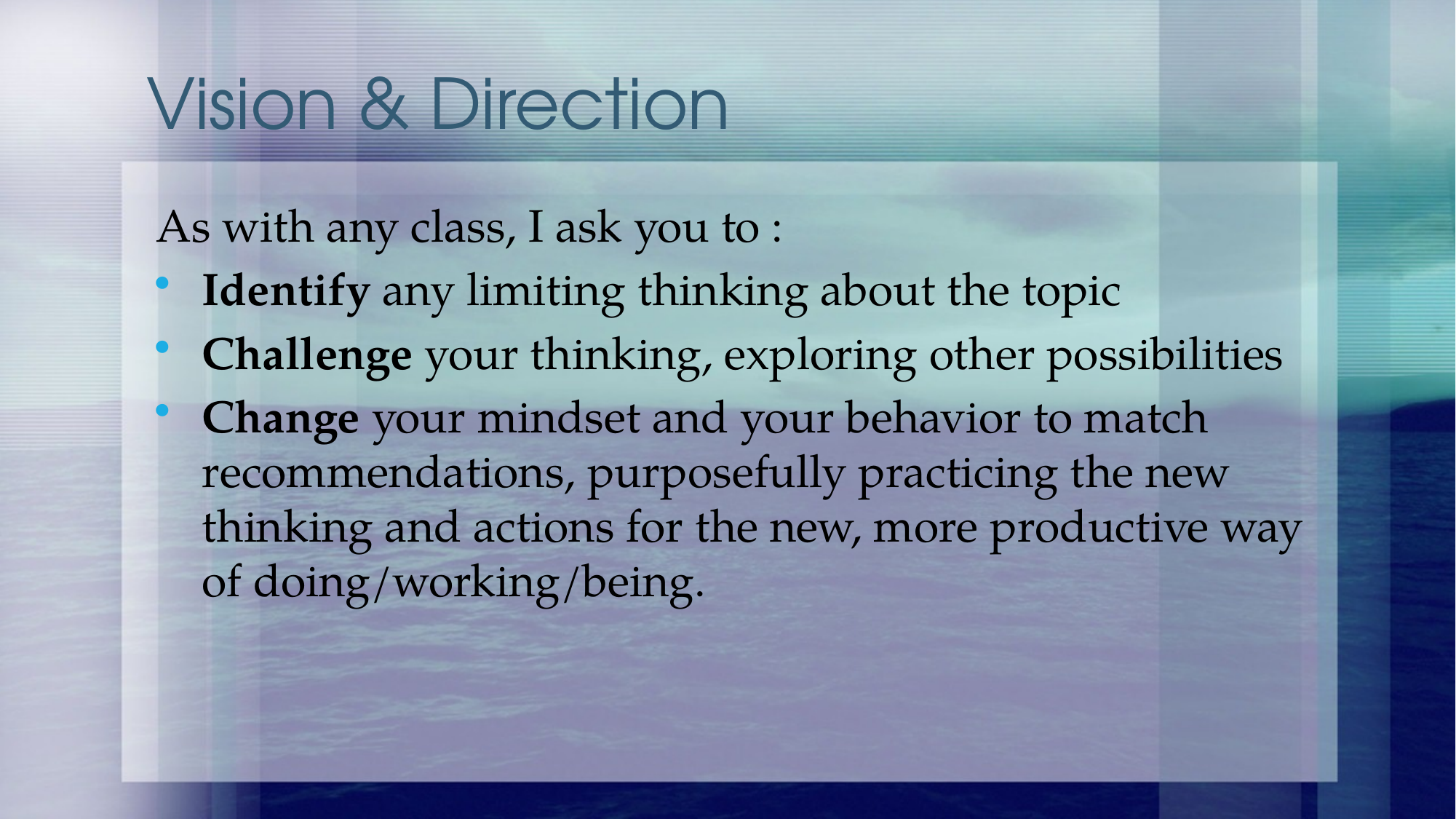

# Vision & Direction
As with any class, I ask you to :
Identify any limiting thinking about the topic
Challenge your thinking, exploring other possibilities
Change your mindset and your behavior to match recommendations, purposefully practicing the new thinking and actions for the new, more productive way of doing/working/being.